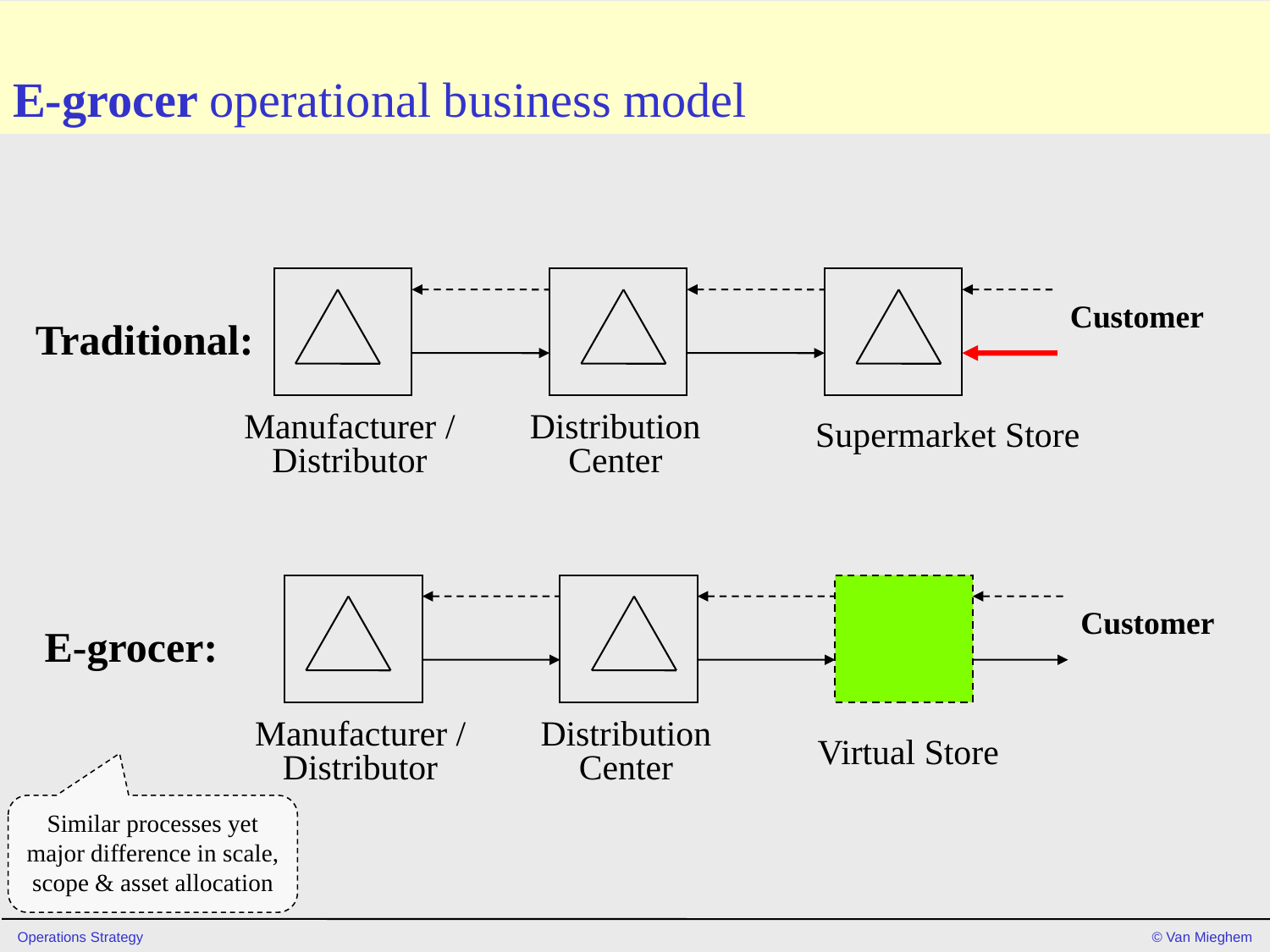

# E-grocer operational business model

Customer
Traditional:

Manufacturer /
Distributor
Distribution
Center
Supermarket Store

Customer
E-grocer:

Manufacturer /
Distributor
Distribution
Center
Virtual Store
Similar processes yet major difference in scale, scope & asset allocation